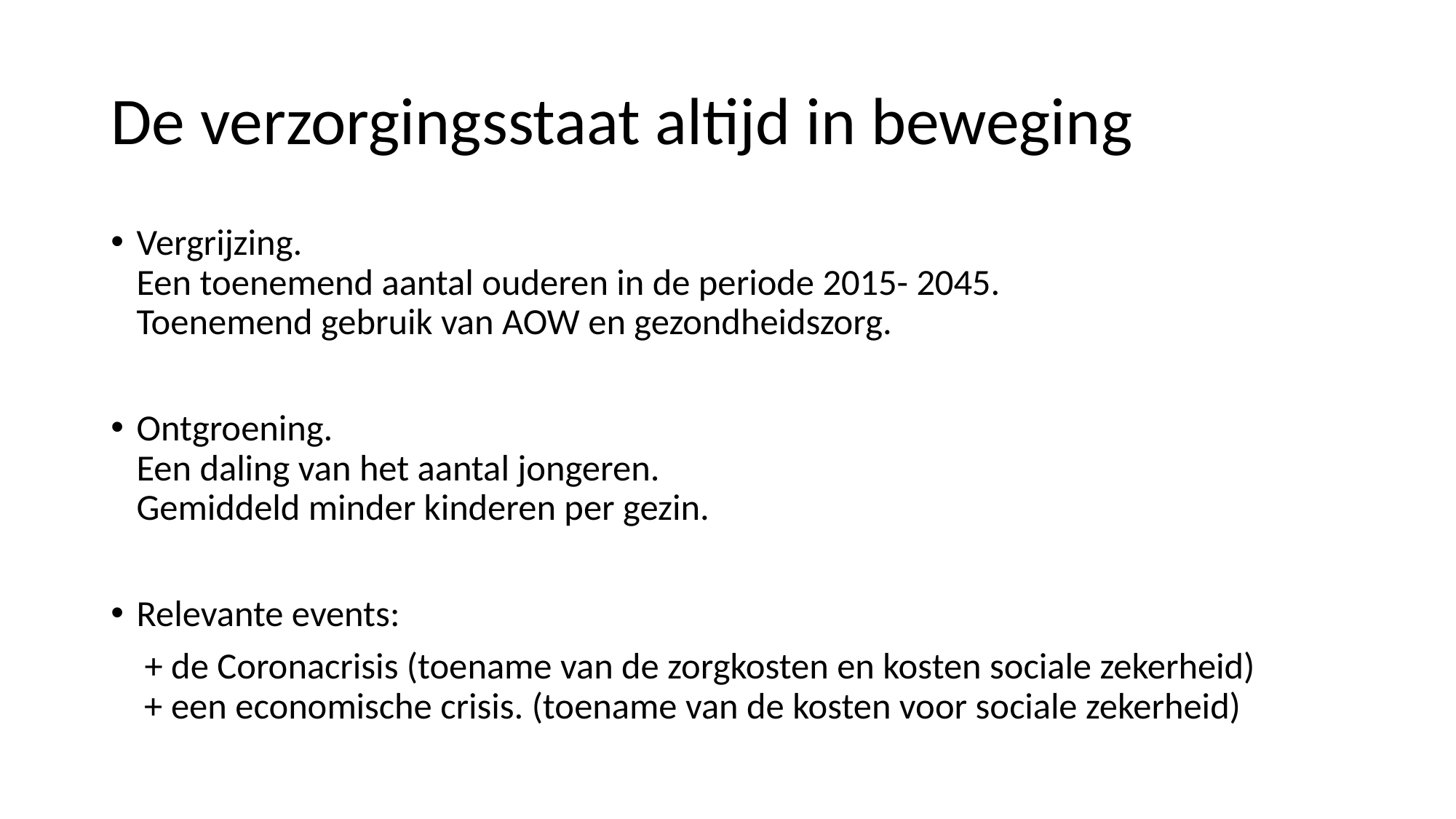

# De verzorgingsstaat altijd in beweging
Vergrijzing.
Een toenemend aantal ouderen in de periode 2015- 2045.
Toenemend gebruik van AOW en gezondheidszorg.

Ontgroening.
Een daling van het aantal jongeren.
Gemiddeld minder kinderen per gezin.

Relevante events:
    + de Coronacrisis (toename van de zorgkosten en kosten sociale zekerheid)
    + een economische crisis. (toename van de kosten voor sociale zekerheid)